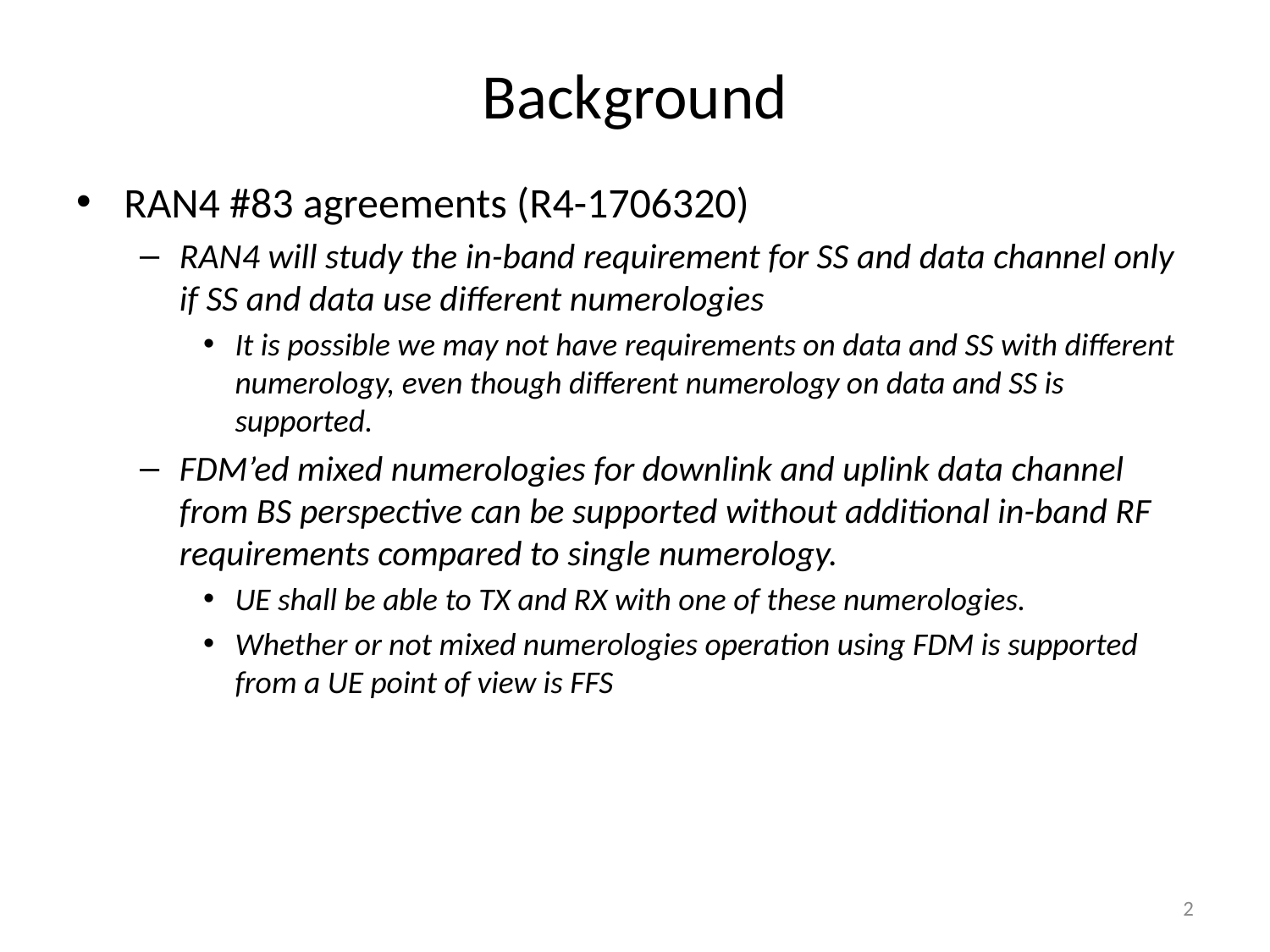

# Background
RAN4 #83 agreements (R4-1706320)
RAN4 will study the in-band requirement for SS and data channel only if SS and data use different numerologies
It is possible we may not have requirements on data and SS with different numerology, even though different numerology on data and SS is supported.
FDM’ed mixed numerologies for downlink and uplink data channel from BS perspective can be supported without additional in-band RF requirements compared to single numerology.
UE shall be able to TX and RX with one of these numerologies.
Whether or not mixed numerologies operation using FDM is supported from a UE point of view is FFS

2